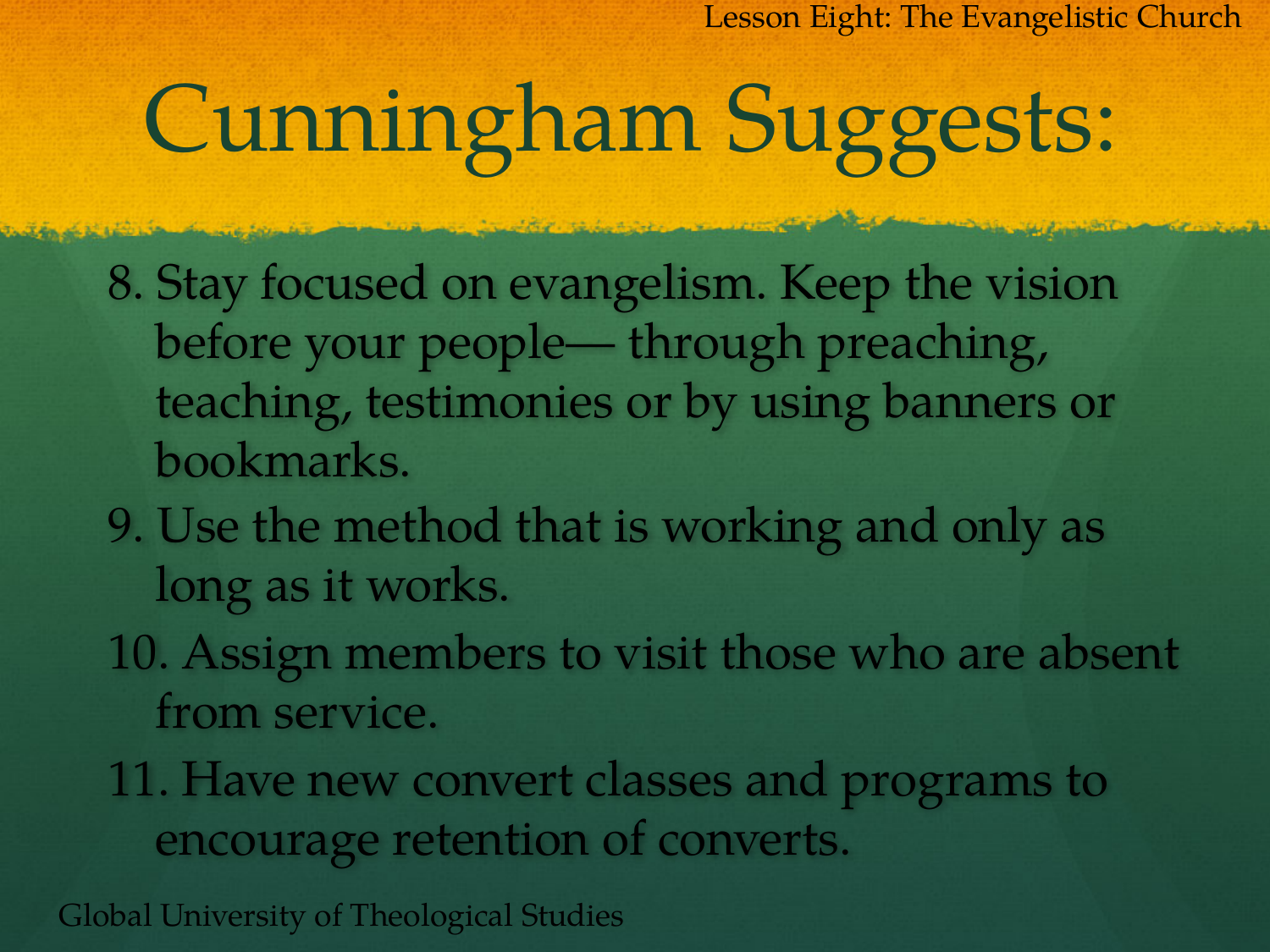

Lesson Eight: The Evangelistic Church

# Cunningham Suggests:
8. Stay focused on evangelism. Keep the vision before your people— through preaching, teaching, testimonies or by using banners or bookmarks.
9. Use the method that is working and only as long as it works.
10. Assign members to visit those who are absent from service.
11. Have new convert classes and programs to encourage retention of converts.
Global University of Theological Studies